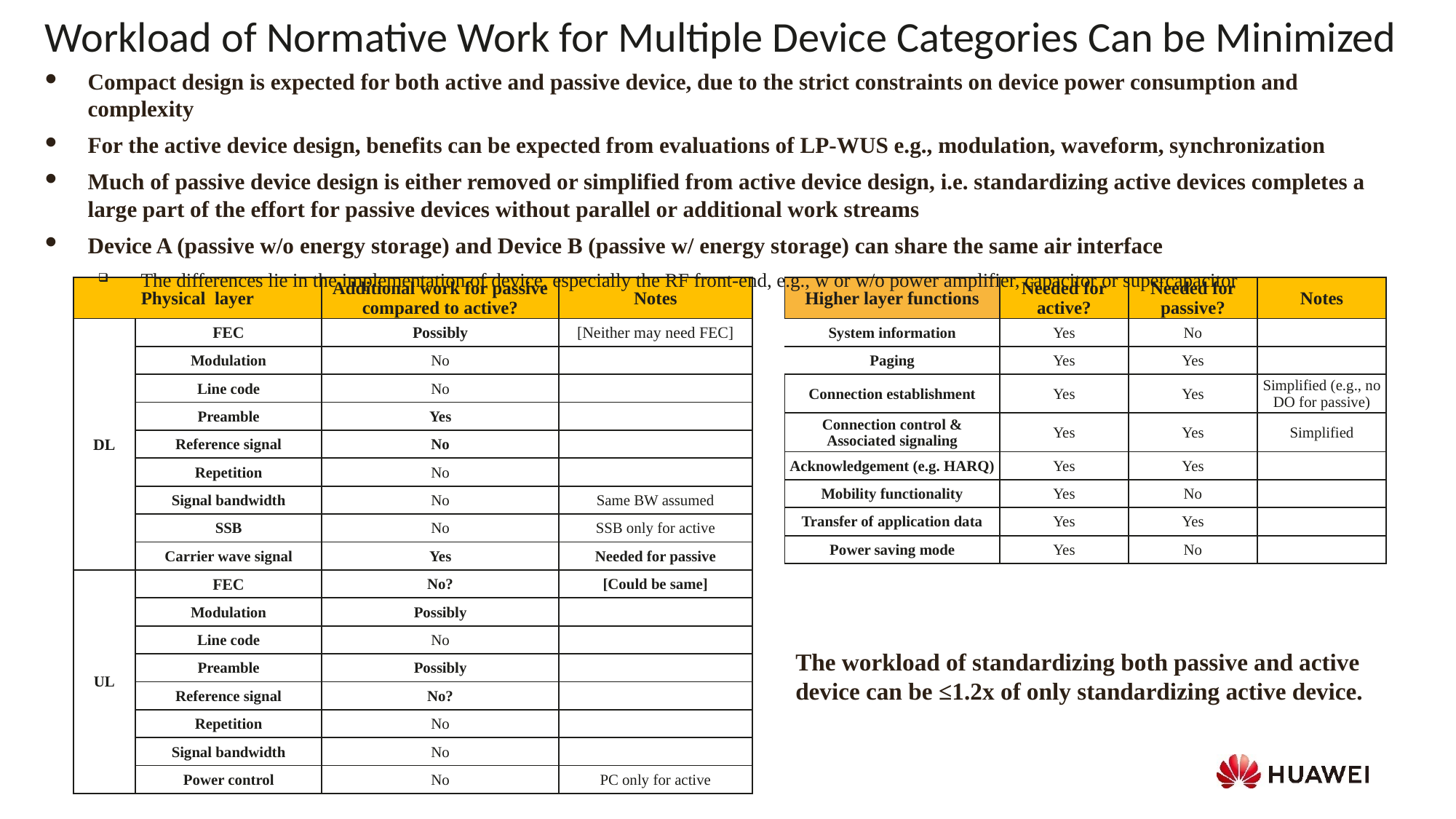

Workload of Normative Work for Multiple Device Categories Can be Minimized
Compact design is expected for both active and passive device, due to the strict constraints on device power consumption and complexity
For the active device design, benefits can be expected from evaluations of LP-WUS e.g., modulation, waveform, synchronization
Much of passive device design is either removed or simplified from active device design, i.e. standardizing active devices completes a large part of the effort for passive devices without parallel or additional work streams
Device A (passive w/o energy storage) and Device B (passive w/ energy storage) can share the same air interface
The differences lie in the implementation of device, especially the RF front-end, e.g., w or w/o power amplifier, capacitor or supercapacitor
| Physical layer |  | Additional work for passive compared to active? | Notes |
| --- | --- | --- | --- |
| DL | FEC | Possibly | [Neither may need FEC] |
|  | Modulation | No |  |
|  | Line code | No |  |
|  | Preamble | Yes |  |
|  | Reference signal | No |  |
|  | Repetition | No |  |
|  | Signal bandwidth | No | Same BW assumed |
|  | SSB | No | SSB only for active |
|  | Carrier wave signal | Yes | Needed for passive |
| UL | FEC | No? | [Could be same] |
|  | Modulation | Possibly |  |
|  | Line code | No |  |
|  | Preamble | Possibly |  |
|  | Reference signal | No? |  |
|  | Repetition | No |  |
|  | Signal bandwidth | No |  |
|  | Power control | No | PC only for active |
| Higher layer functions | Needed for active? | Needed for passive? | Notes |
| --- | --- | --- | --- |
| System information | Yes | No |  |
| Paging | Yes | Yes |  |
| Connection establishment | Yes | Yes | Simplified (e.g., no DO for passive) |
| Connection control & Associated signaling | Yes | Yes | Simplified |
| Acknowledgement (e.g. HARQ) | Yes | Yes |  |
| Mobility functionality | Yes | No |  |
| Transfer of application data | Yes | Yes |  |
| Power saving mode | Yes | No |  |
The workload of standardizing both passive and active device can be ≤1.2x of only standardizing active device.